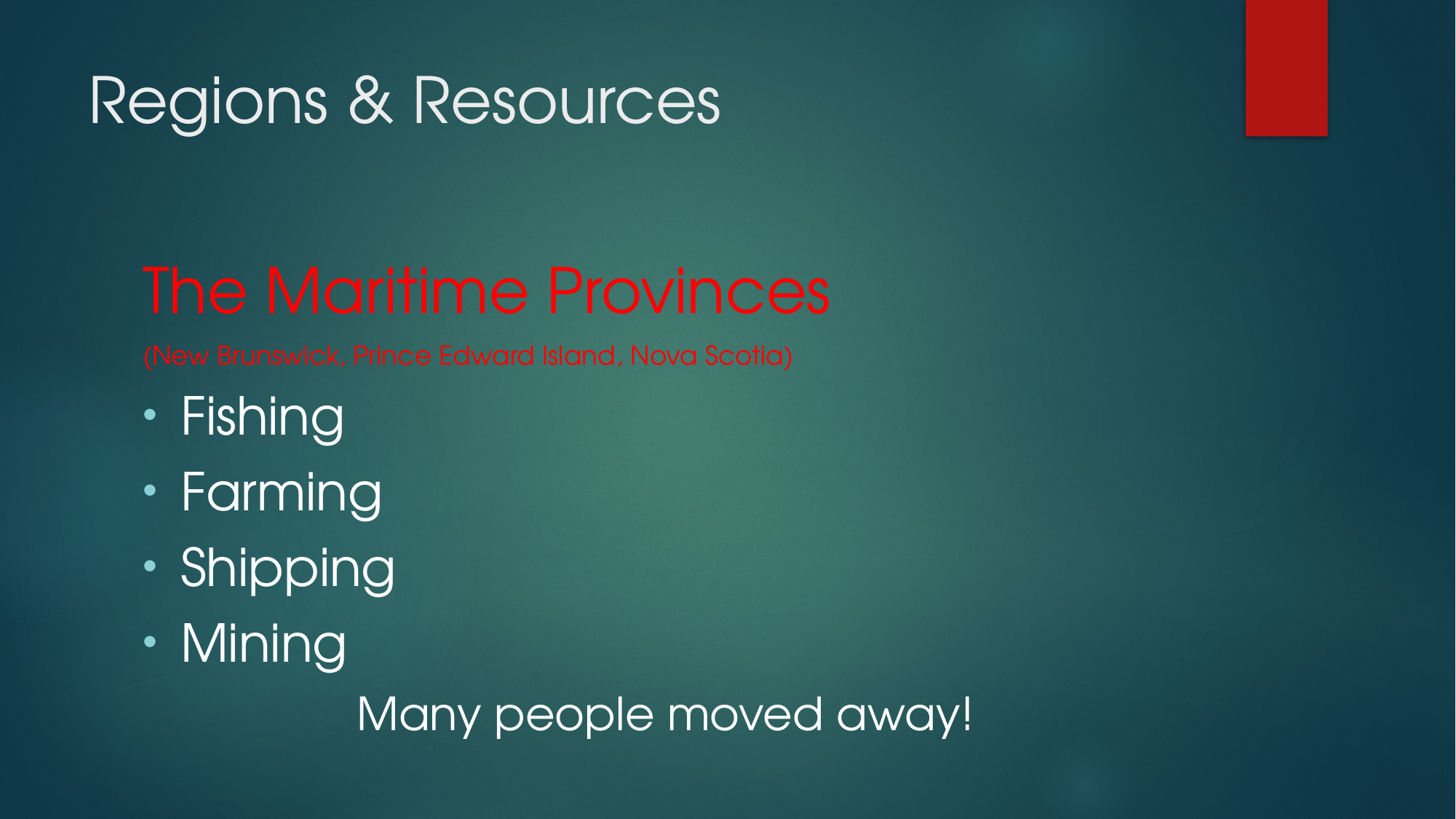

# Regions & Resources
The Maritime Provinces
(New Brunswick, Prince Edward Island, Nova Scotia)
Fishing
Farming
Shipping
Mining
Many people moved away!